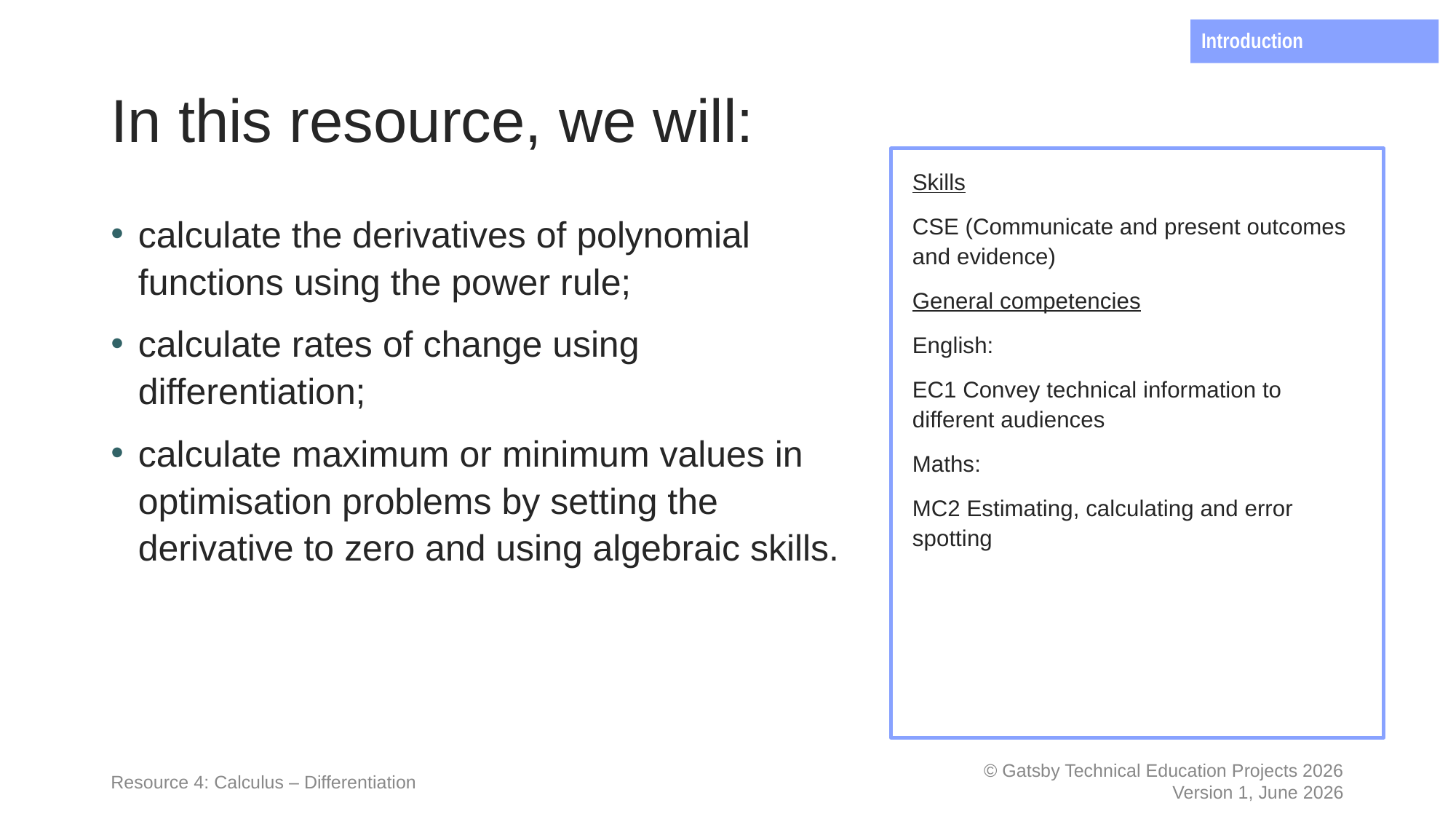

Introduction
# In this resource, we will:
Skills
CSE (Communicate and present outcomes and evidence)
General competencies
English:
EC1 Convey technical information to different audiences
Maths:
MC2 Estimating, calculating and error spotting
calculate the derivatives of polynomial functions using the power rule;
calculate rates of change using differentiation;
calculate maximum or minimum values in optimisation problems by setting the derivative to zero and using algebraic skills.
Resource 4: Calculus – Differentiation